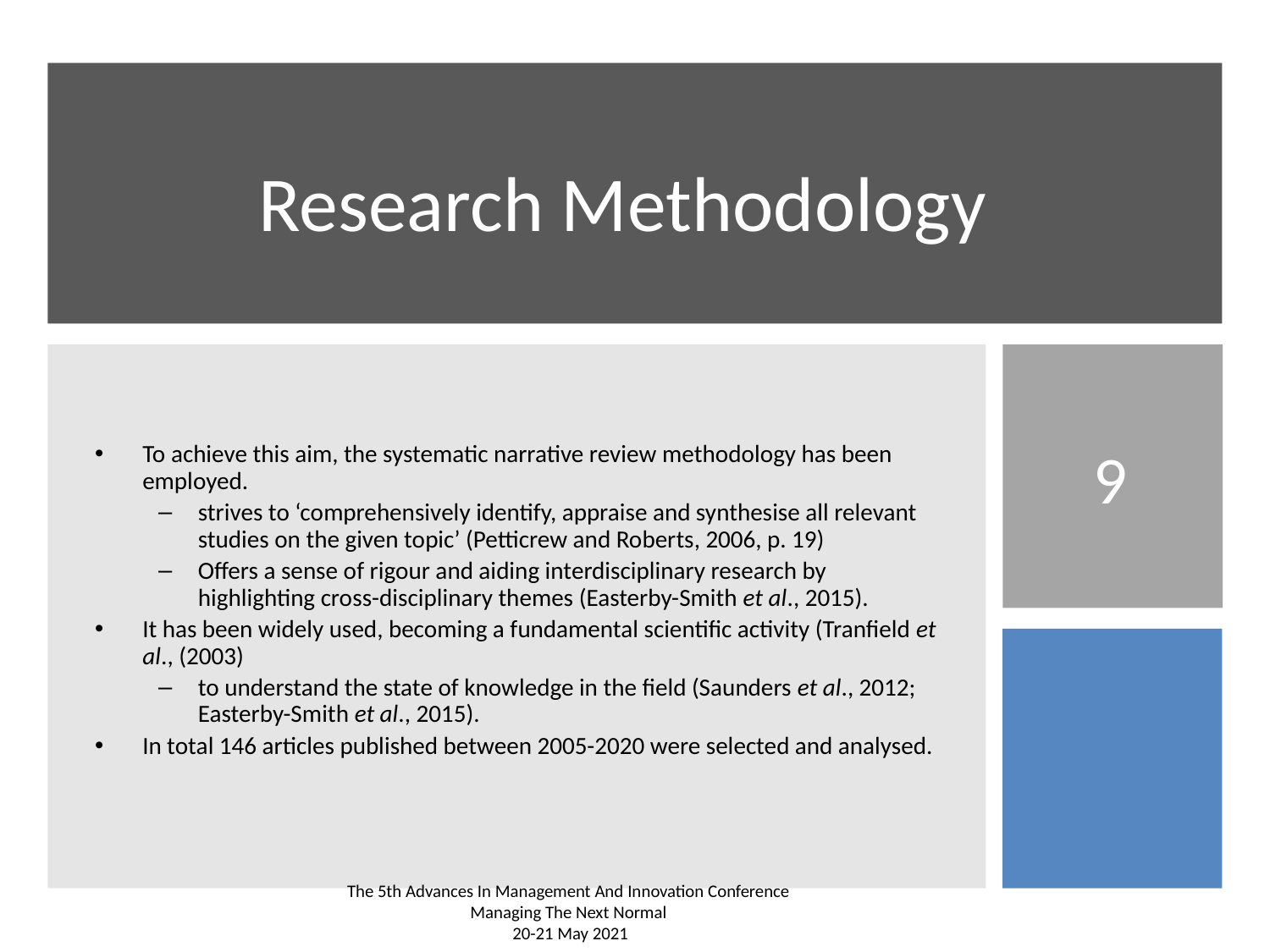

# Research Methodology

To achieve this aim, the systematic narrative review methodology has been employed.
strives to ‘comprehensively identify, appraise and synthesise all relevant studies on the given topic’ (Petticrew and Roberts, 2006, p. 19)
Offers a sense of rigour and aiding interdisciplinary research by highlighting cross-disciplinary themes (Easterby-Smith et al., 2015).
It has been widely used, becoming a fundamental scientific activity (Tranfield et al., (2003)
to understand the state of knowledge in the field (Saunders et al., 2012; Easterby-Smith et al., 2015).
In total 146 articles published between 2005-2020 were selected and analysed.

9

The 5th Advances In Management And Innovation Conference
Managing The Next Normal
20-21 May 2021